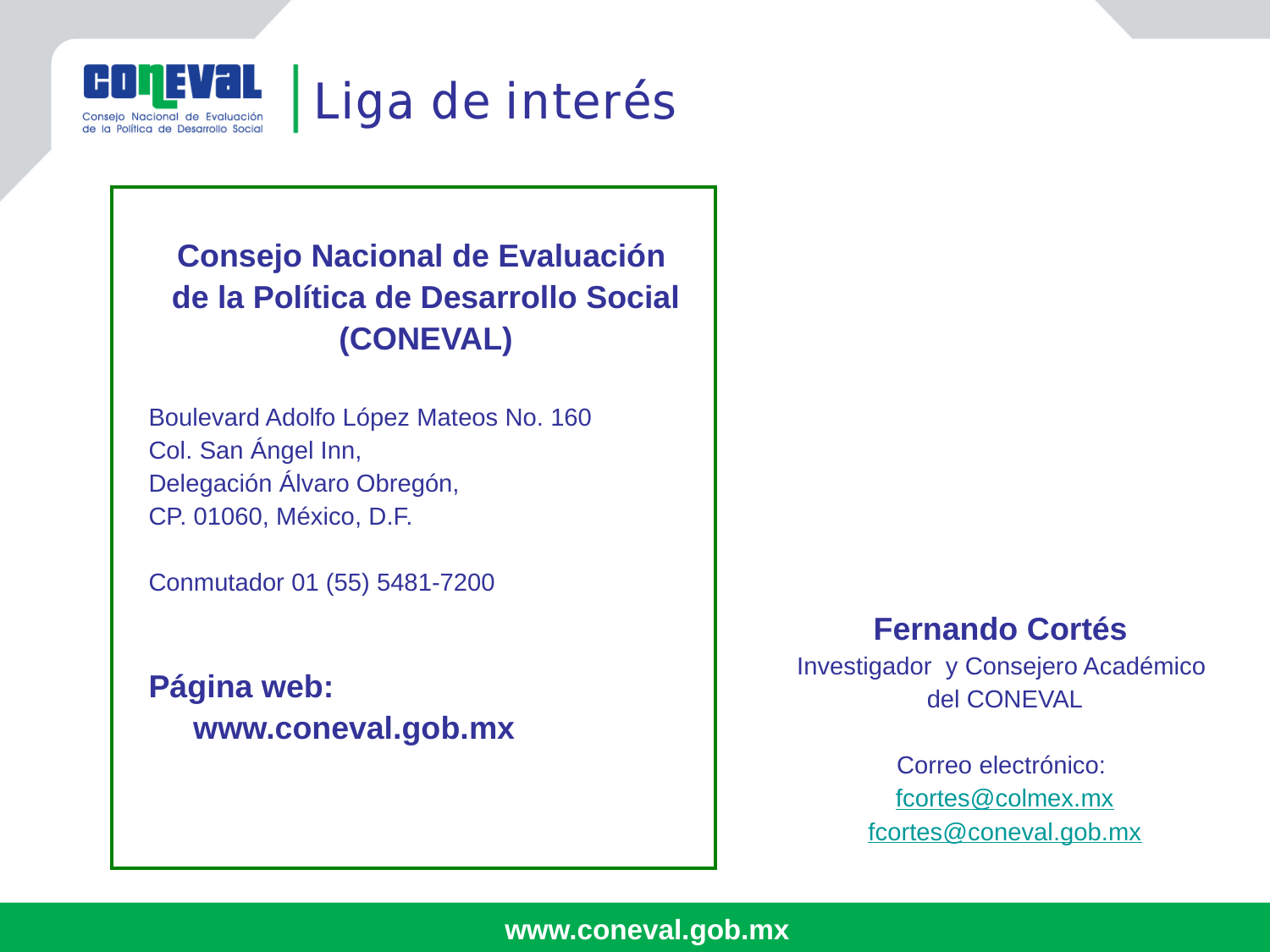

Liga de interés

Consejo Nacional de Evaluación
de la Política de Desarrollo Social
(CONEVAL)

Boulevard Adolfo López Mateos No. 160
Col. San Ángel Inn,
Delegación Álvaro Obregón,
CP. 01060, México, D.F.

Conmutador 01 (55) 5481-7200

Página web:
     www.coneval.gob.mx

Fernando Cortés
Investigador  y Consejero Académico
del CONEVAL

Correo electrónico:
fcortes@colmex.mx
fcortes@coneval.gob.mx

www.coneval.gob.mx